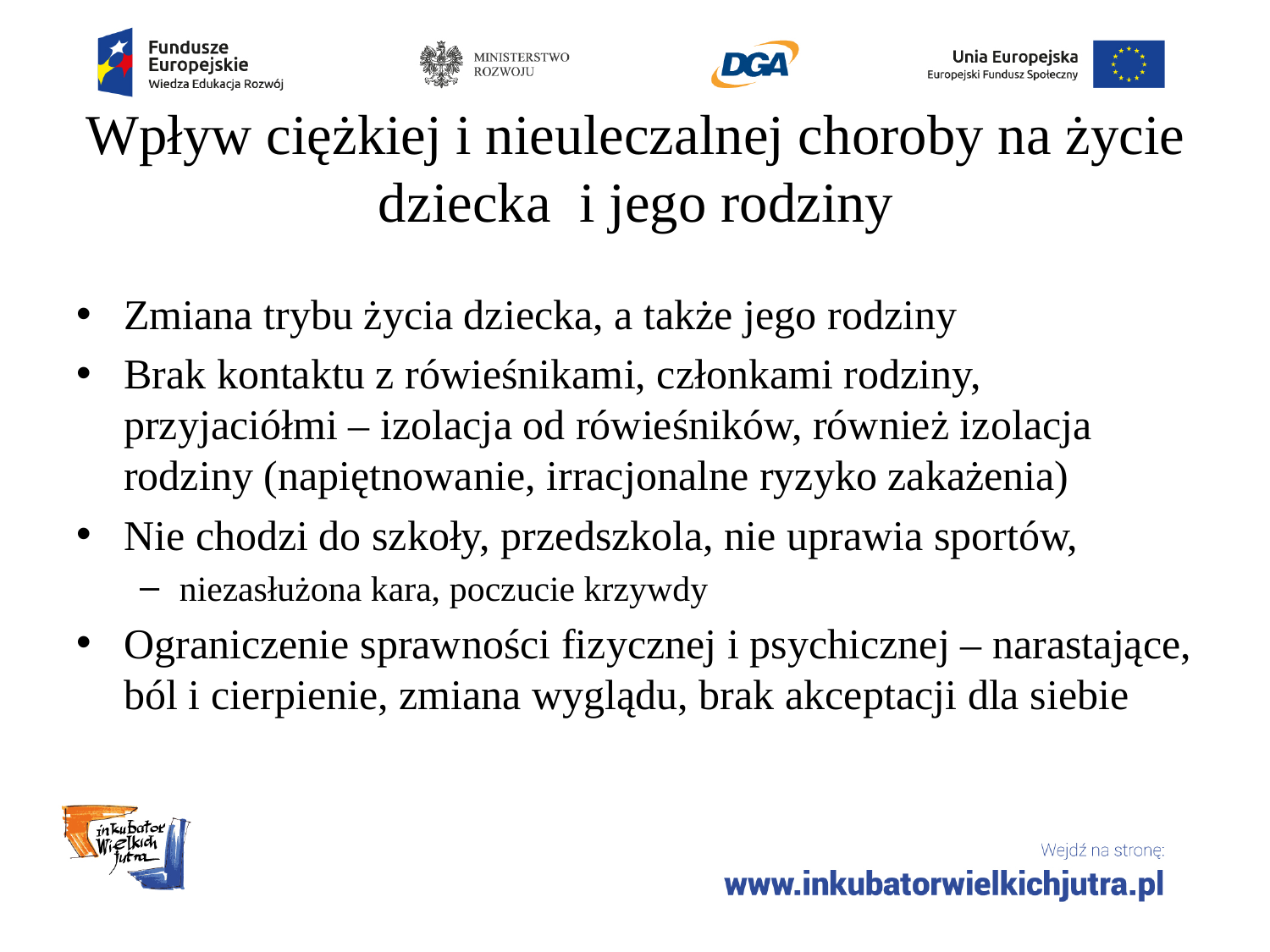

# Wpływ ciężkiej i nieuleczalnej choroby na życie dziecka  i jego rodziny

Zmiana trybu życia dziecka, a także jego rodziny
Brak kontaktu z rówieśnikami, członkami rodziny, przyjaciółmi – izolacja od rówieśników, również izolacja rodziny (napiętnowanie, irracjonalne ryzyko zakażenia)
Nie chodzi do szkoły, przedszkola, nie uprawia sportów,
niezasłużona kara, poczucie krzywdy
Ograniczenie sprawności fizycznej i psychicznej – narastające, ból i cierpienie, zmiana wyglądu, brak akceptacji dla siebie